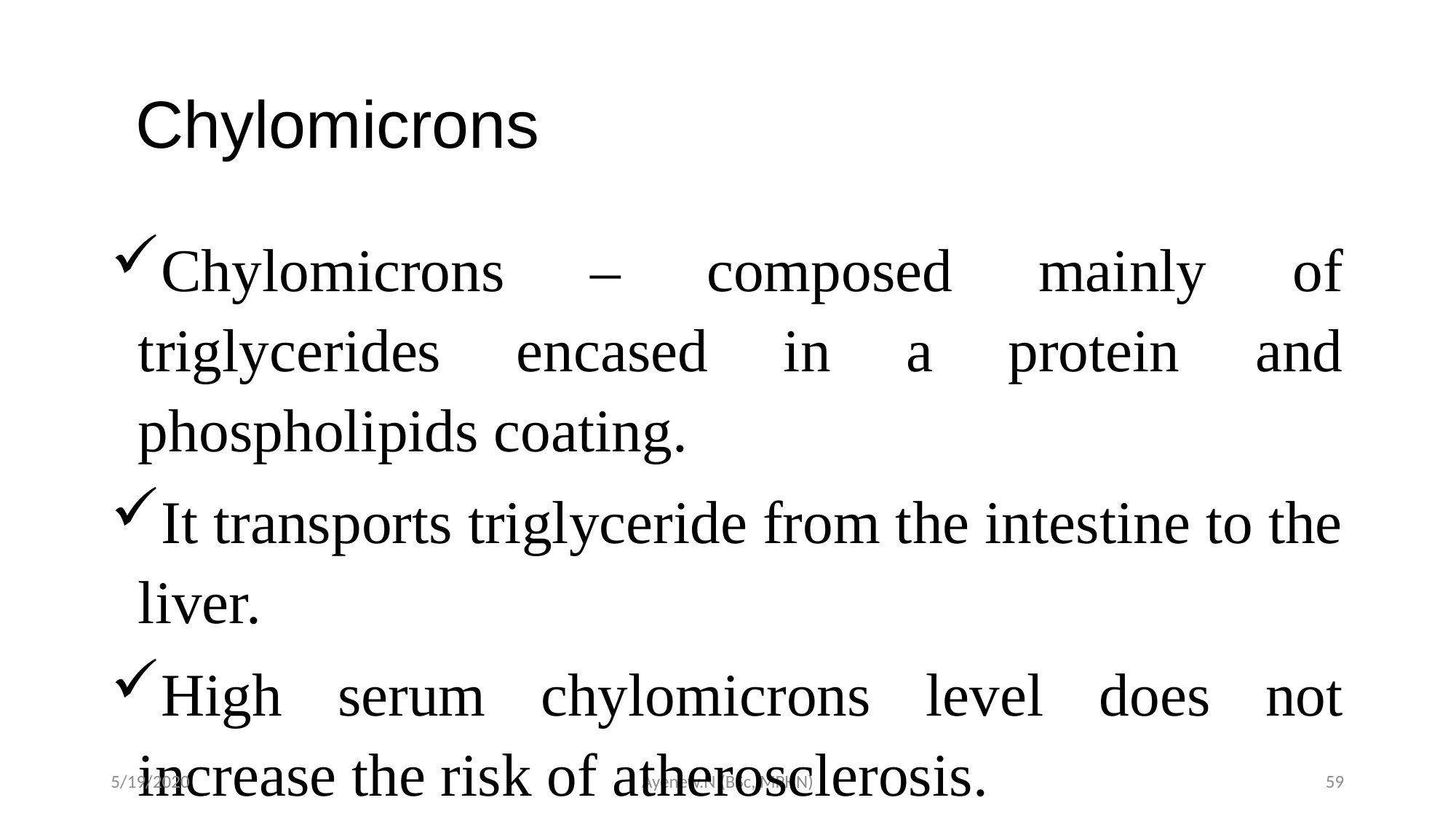

# Chylomicrons
Chylomicrons – composed mainly of triglycerides encased in a protein and phospholipids coating.
It transports triglyceride from the intestine to the liver.
High serum chylomicrons level does not increase the risk of atherosclerosis.

5/19/2020
Ayenew.N (BSc, MPHN)
59